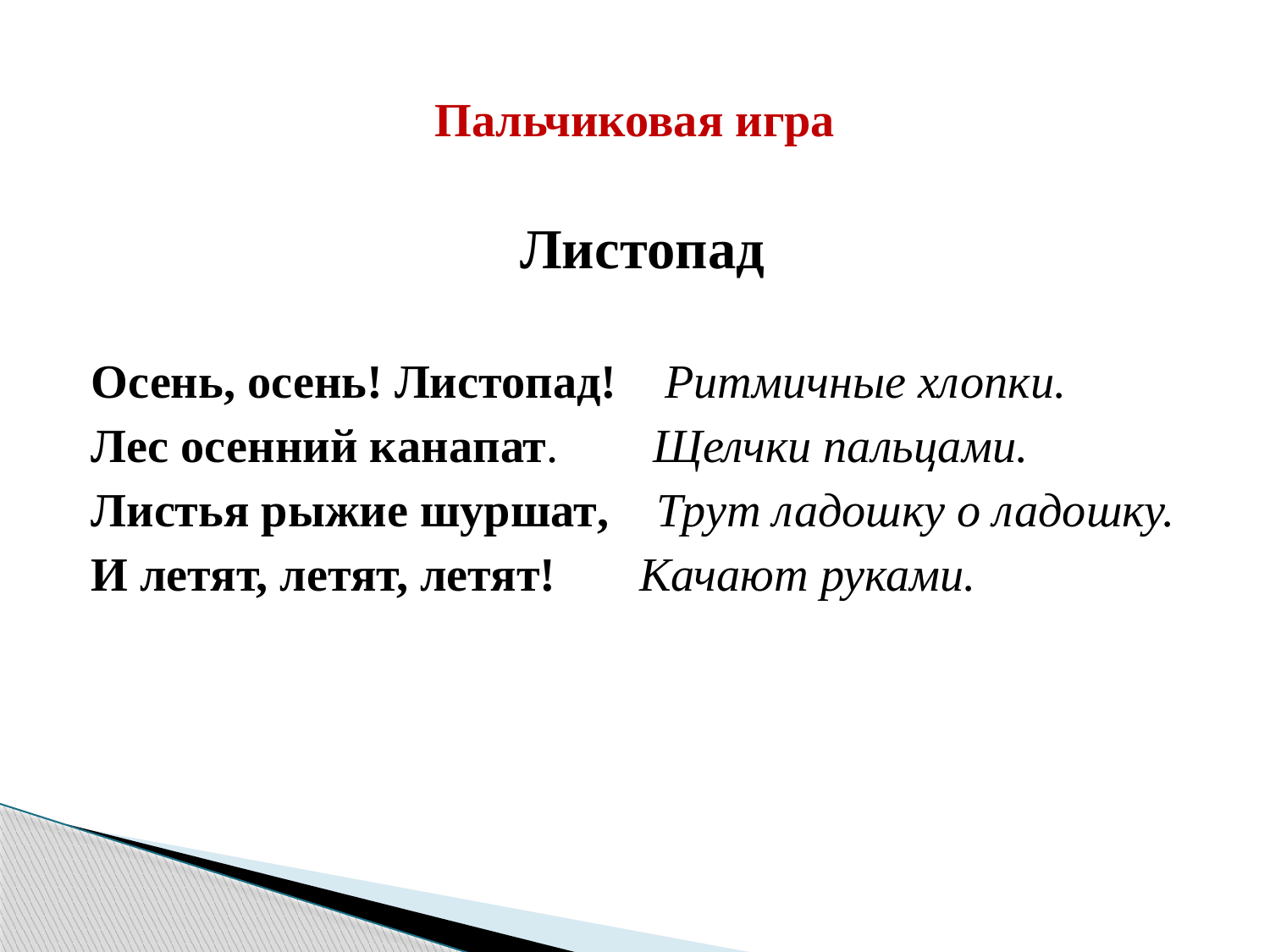

# Пальчиковая игра
Листопад

Осень, осень! Листопад!    Ритмичные хлопки.
Лес осенний канапат.        Щелчки пальцами.
Листья рыжие шуршат,    Трут ладошку о ладошку.
И летят, летят, летят!       Качают руками.